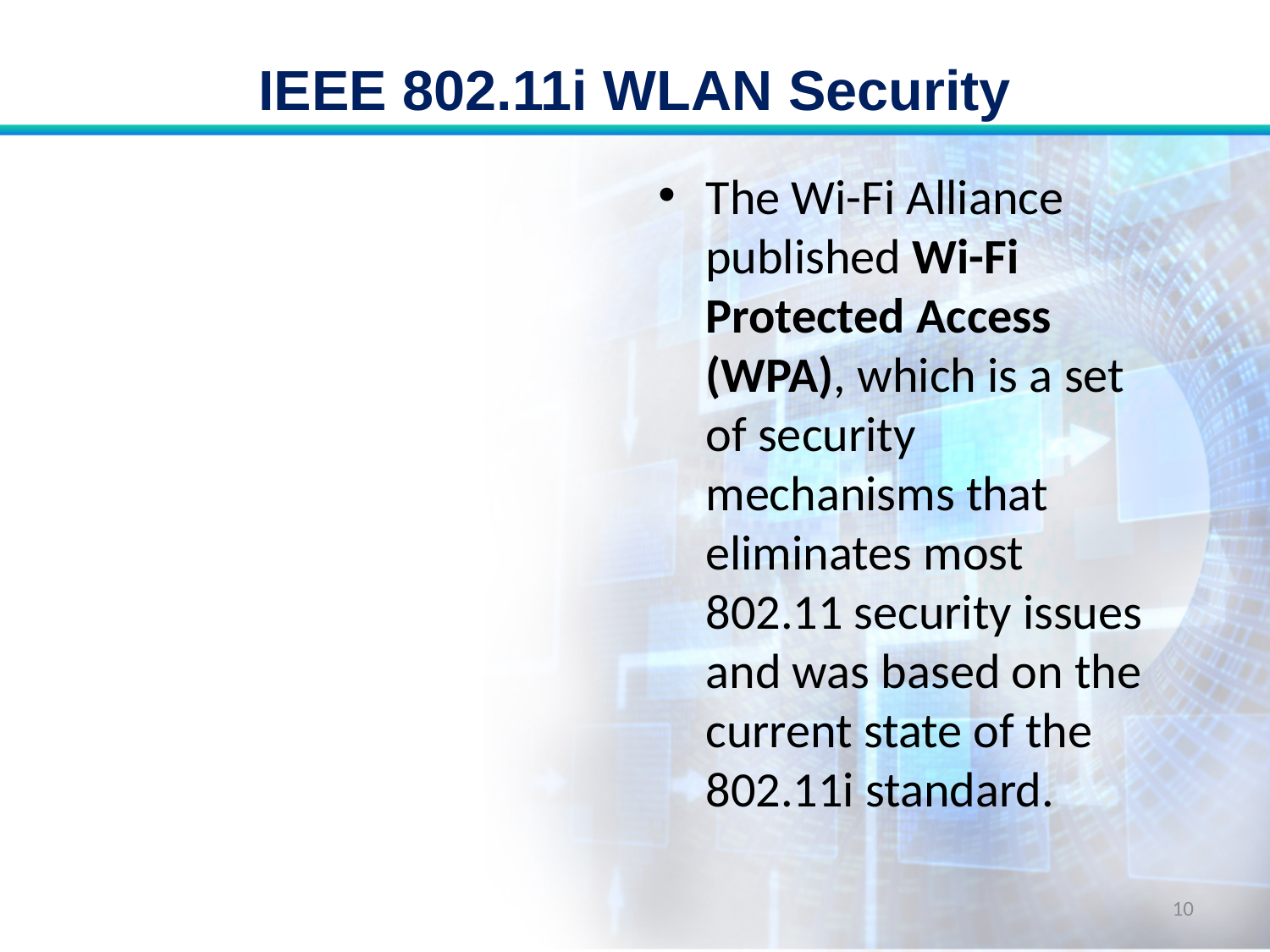

# IEEE 802.11i WLAN Security
The Wi-Fi Alliance published Wi-Fi Protected Access (WPA), which is a set of security mechanisms that eliminates most 802.11 security issues and was based on the current state of the 802.11i standard.
10